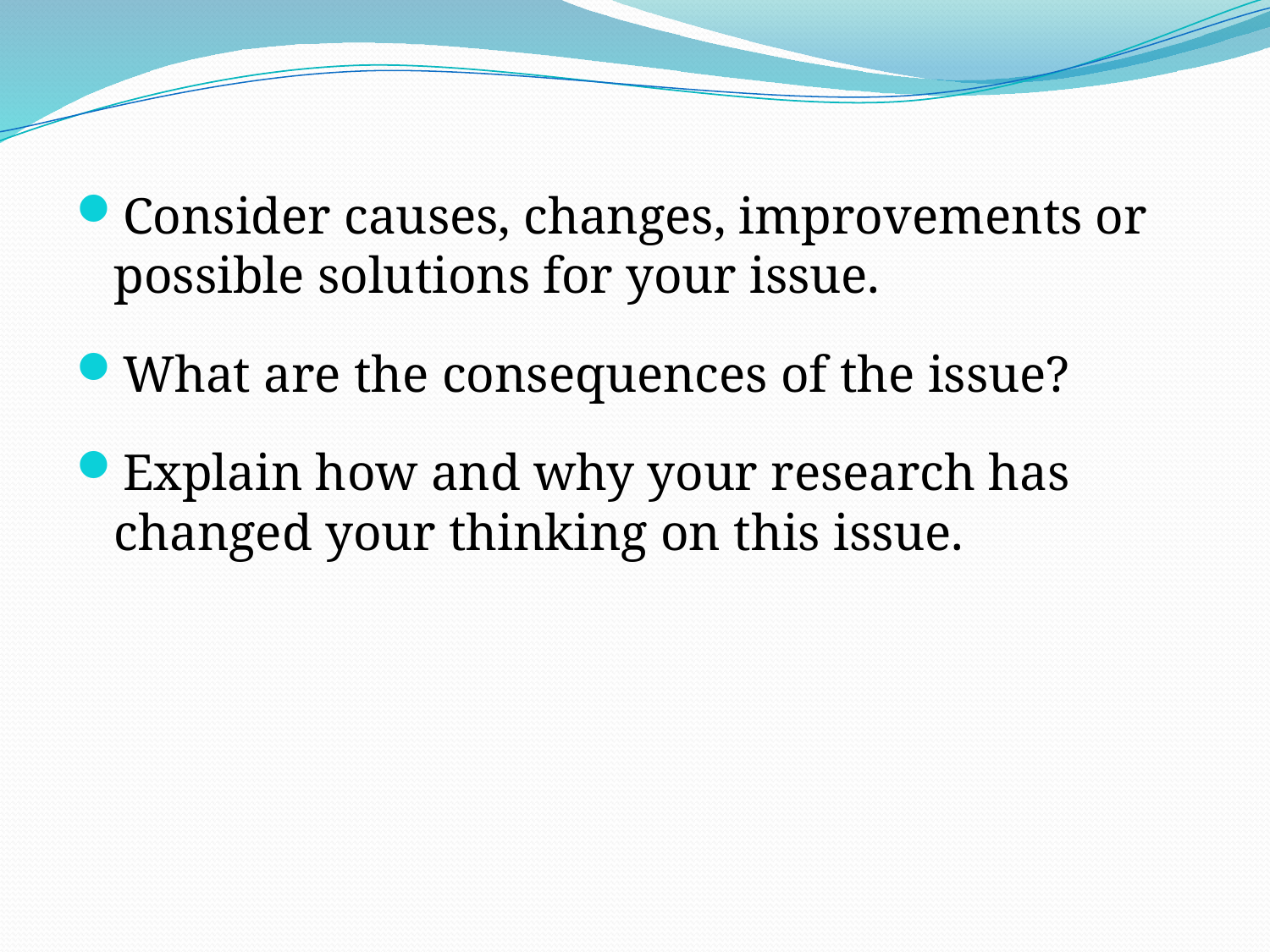

Consider causes, changes, improvements or possible solutions for your issue.

What are the consequences of the issue?

Explain how and why your research has changed your thinking on this issue.